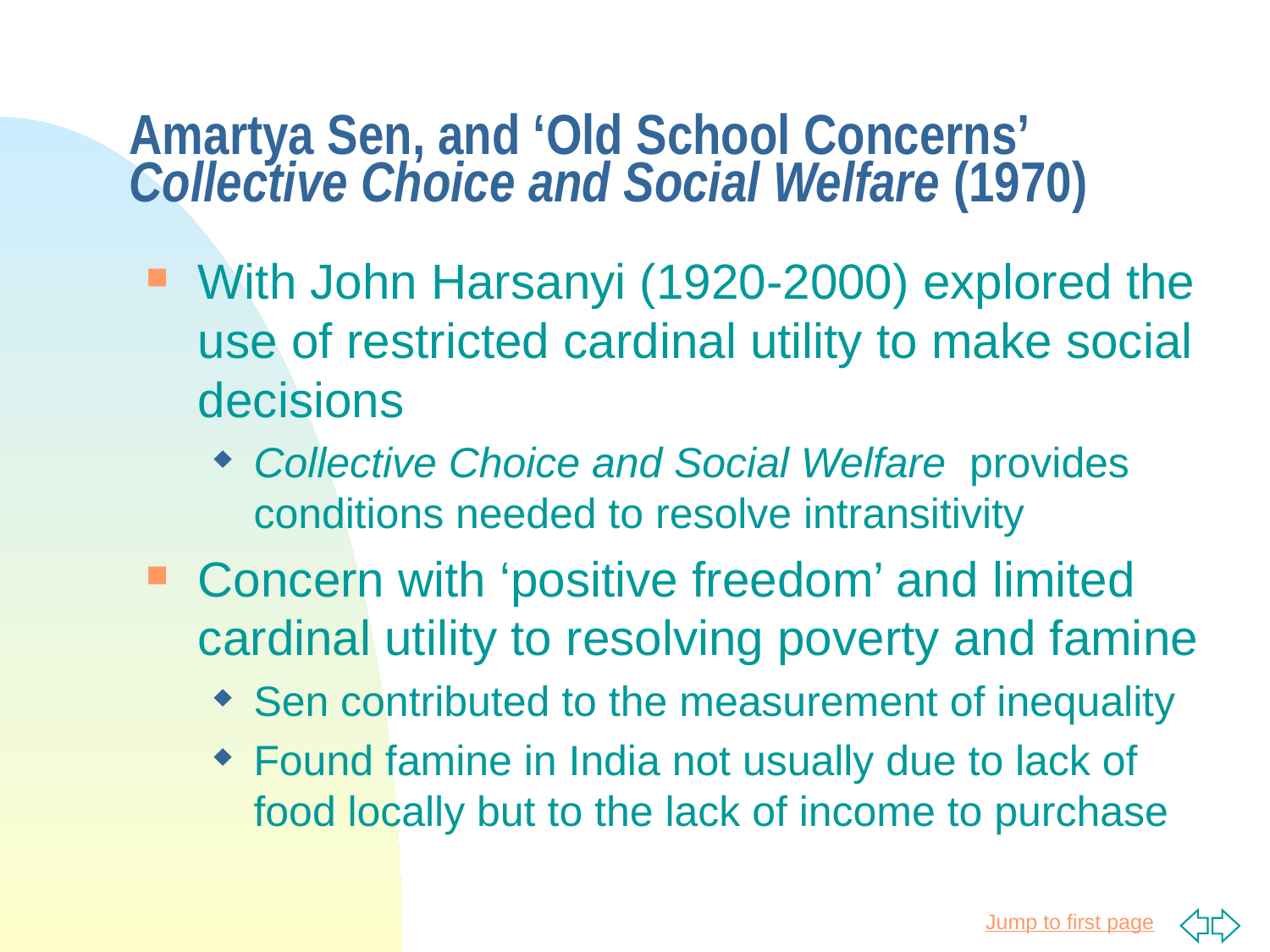

# Amartya Sen, and ‘Old School Concerns’ Collective Choice and Social Welfare (1970)
With John Harsanyi (1920-2000) explored the use of restricted cardinal utility to make social decisions
Collective Choice and Social Welfare  provides conditions needed to resolve intransitivity
Concern with ‘positive freedom’ and limited cardinal utility to resolving poverty and famine
Sen contributed to the measurement of inequality
Found famine in India not usually due to lack of food locally but to the lack of income to purchase